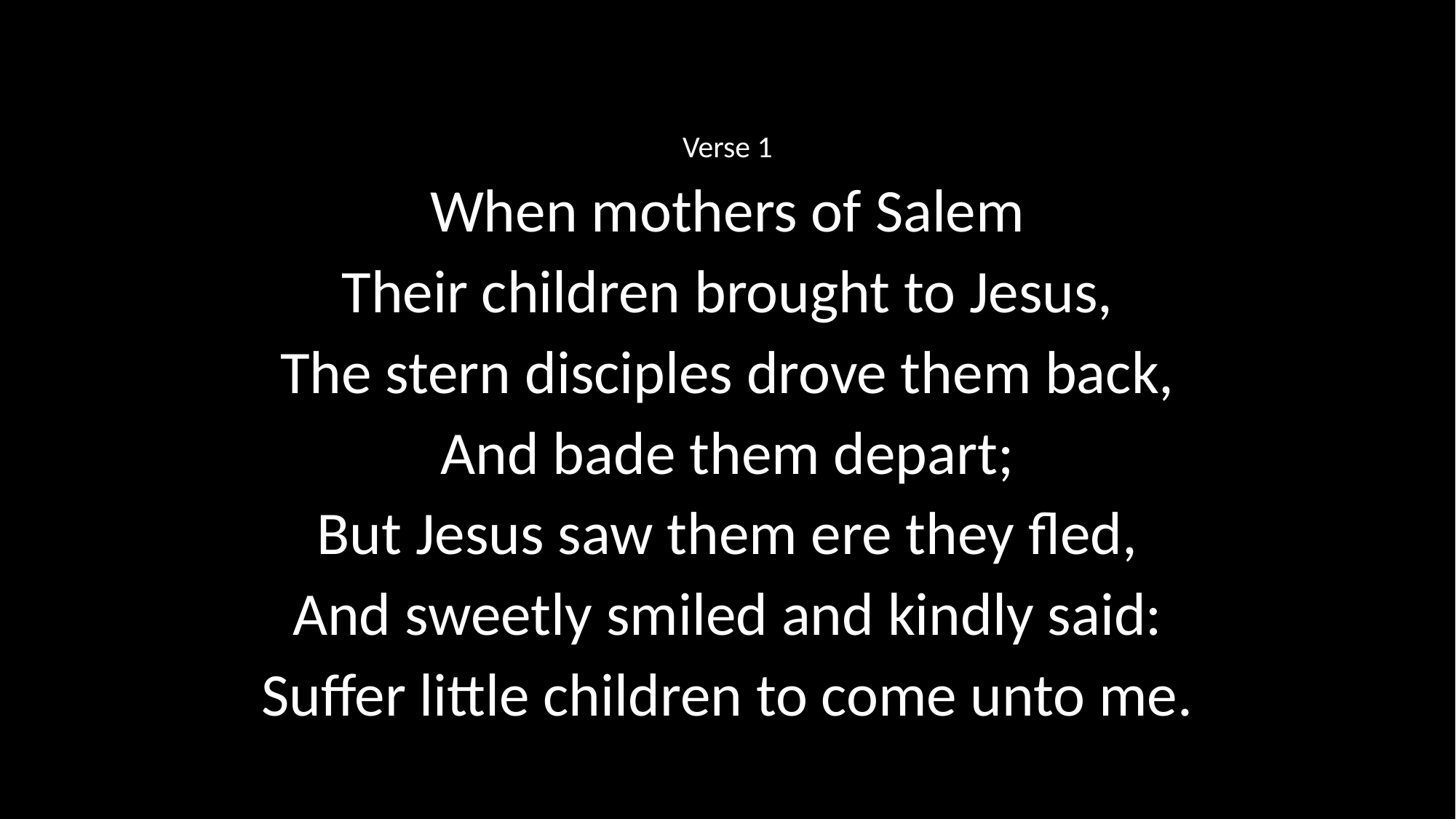

Verse 1
When mothers of Salem
Their children brought to Jesus,
The stern disciples drove them back,
And bade them depart;
But Jesus saw them ere they fled,
And sweetly smiled and kindly said:
Suffer little children to come unto me.